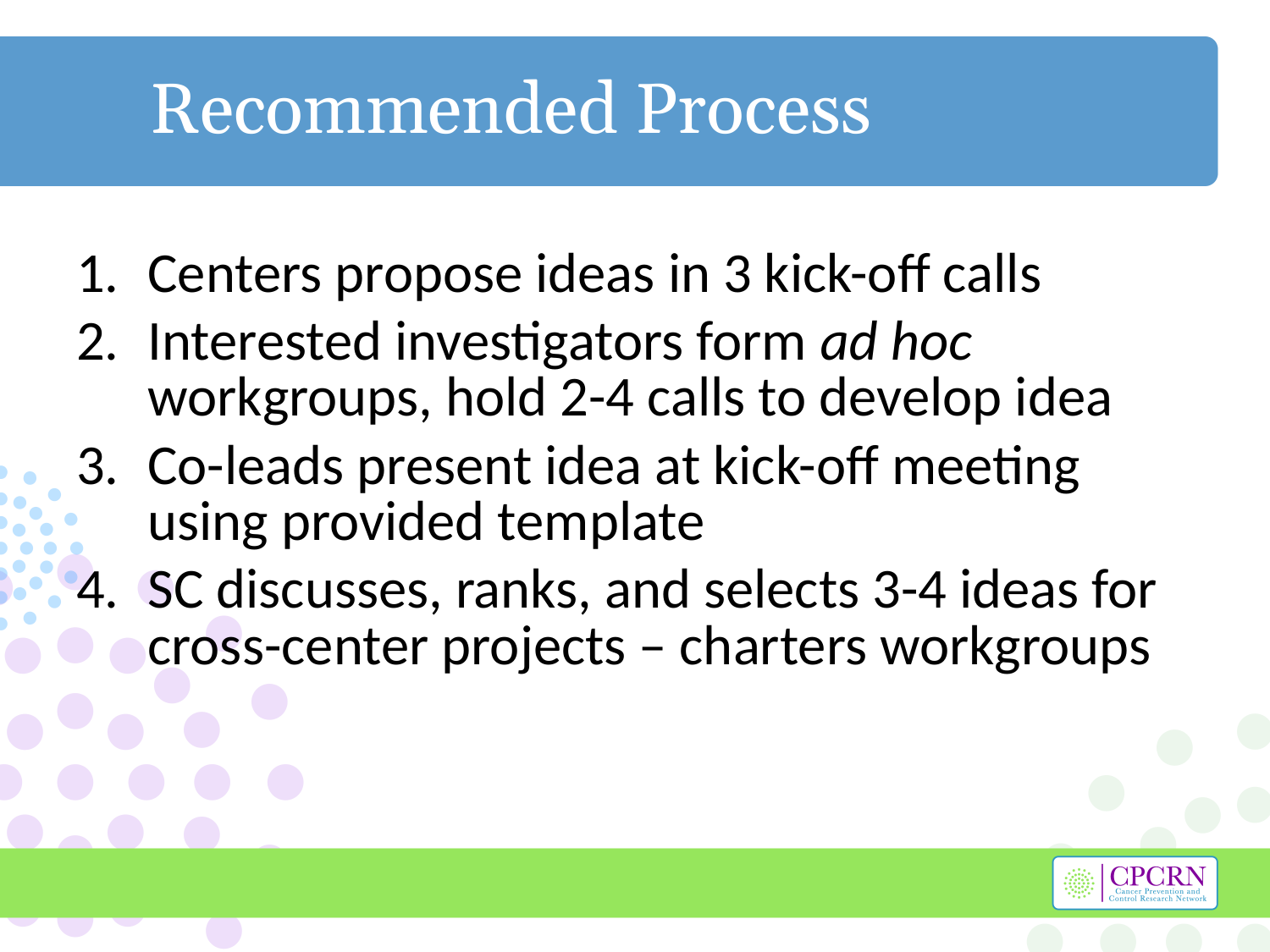

Recommended Process
Centers propose ideas in 3 kick-off calls
Interested investigators form ad hoc workgroups, hold 2-4 calls to develop idea
Co-leads present idea at kick-off meeting using provided template
SC discusses, ranks, and selects 3-4 ideas for cross-center projects – charters workgroups